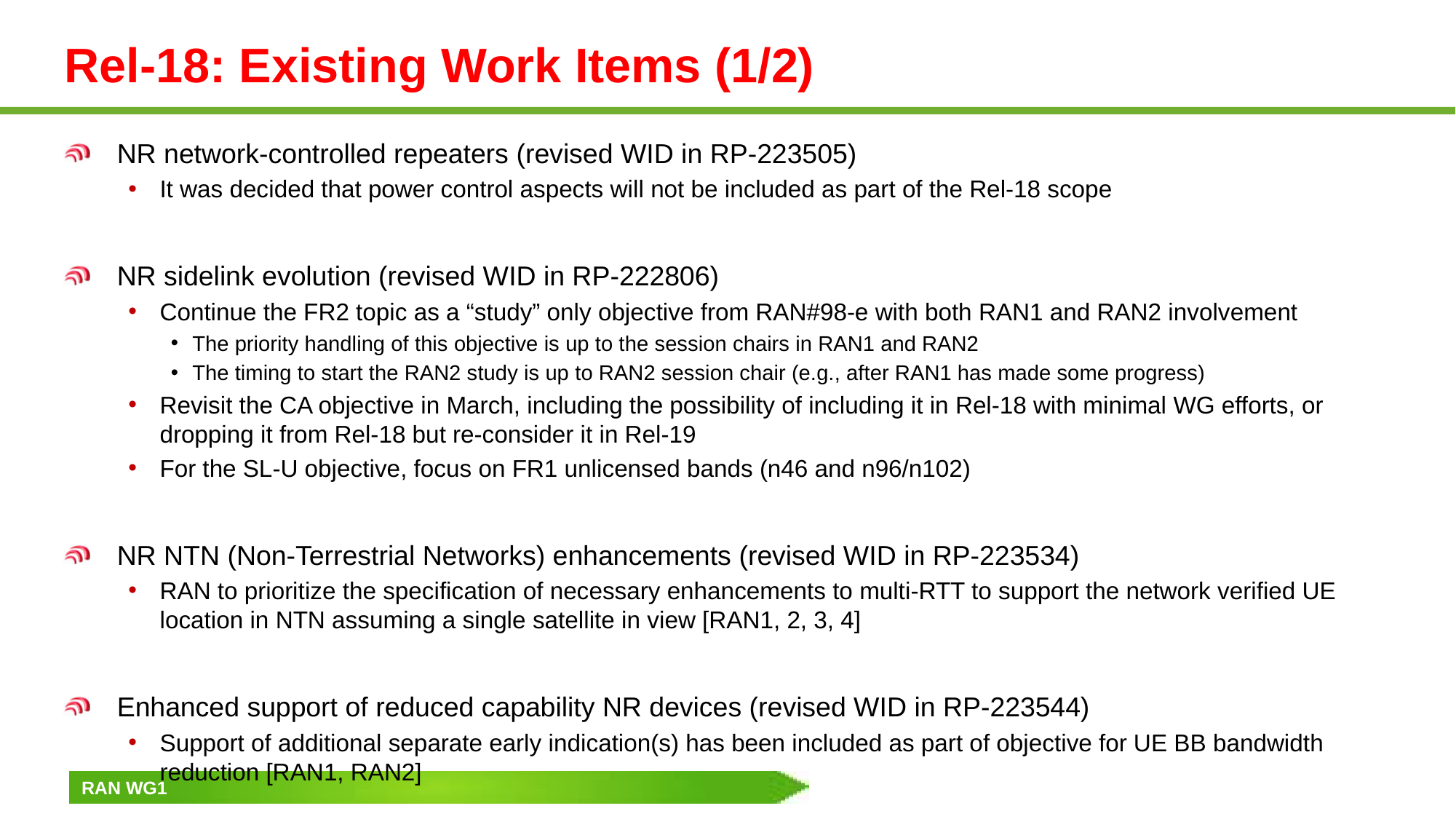

# Rel-18: Existing Work Items (1/2)
NR network-controlled repeaters (revised WID in RP-223505)
It was decided that power control aspects will not be included as part of the Rel-18 scope

NR sidelink evolution (revised WID in RP-222806)
Continue the FR2 topic as a “study” only objective from RAN#98-e with both RAN1 and RAN2 involvement
The priority handling of this objective is up to the session chairs in RAN1 and RAN2
The timing to start the RAN2 study is up to RAN2 session chair (e.g., after RAN1 has made some progress)
Revisit the CA objective in March, including the possibility of including it in Rel-18 with minimal WG efforts, or dropping it from Rel-18 but re-consider it in Rel-19
For the SL-U objective, focus on FR1 unlicensed bands (n46 and n96/n102)

NR NTN (Non-Terrestrial Networks) enhancements (revised WID in RP-223534)
RAN to prioritize the specification of necessary enhancements to multi-RTT to support the network verified UE location in NTN assuming a single satellite in view [RAN1, 2, 3, 4]

Enhanced support of reduced capability NR devices (revised WID in RP-223544)
Support of additional separate early indication(s) has been included as part of objective for UE BB bandwidth reduction [RAN1, RAN2]